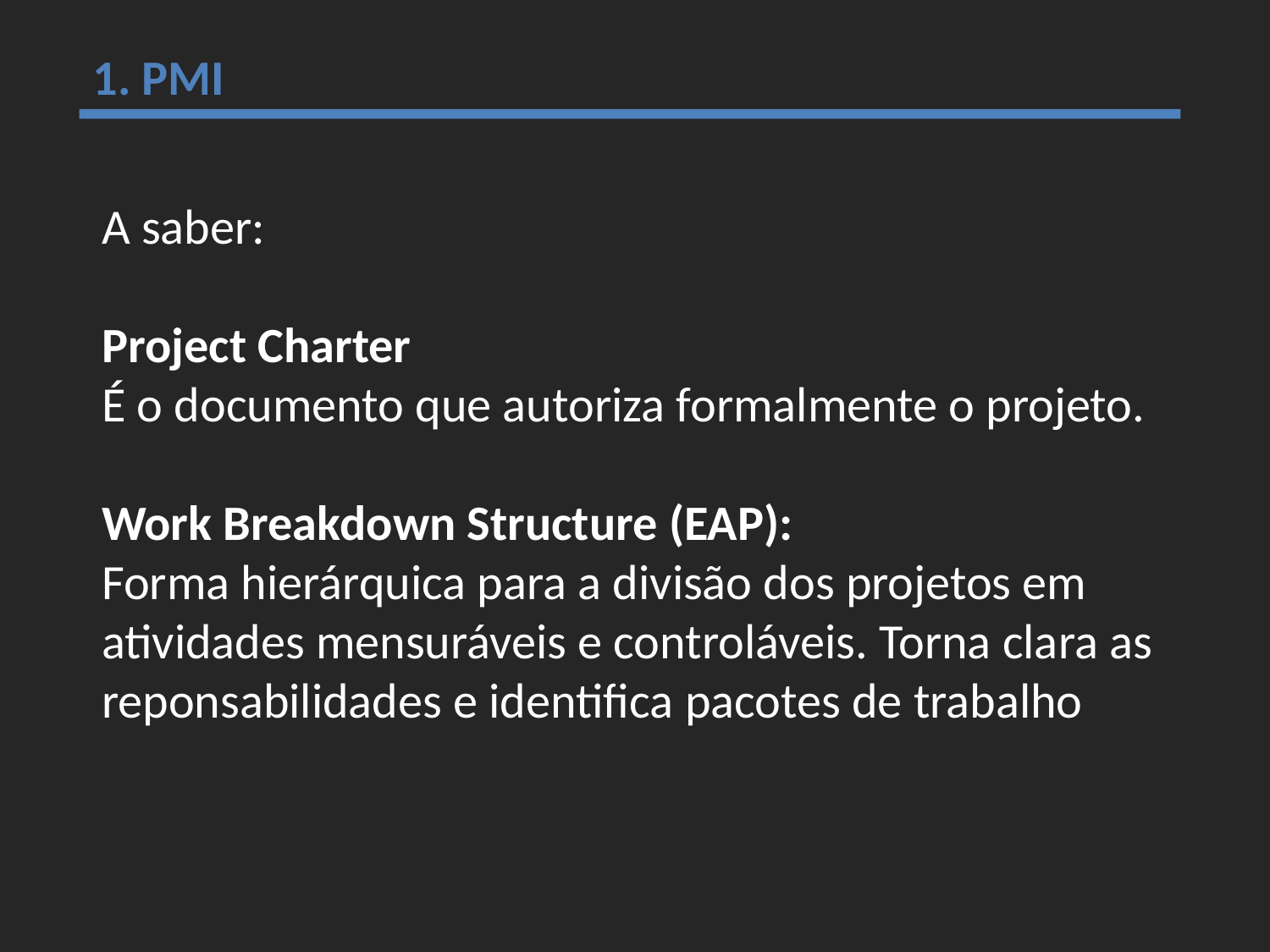

1. PMI

A saber:

Project Charter
É o documento que autoriza formalmente o projeto.

Work Breakdown Structure (EAP):
Forma hierárquica para a divisão dos projetos em atividades mensuráveis e controláveis. Torna clara as reponsabilidades e identifica pacotes de trabalho